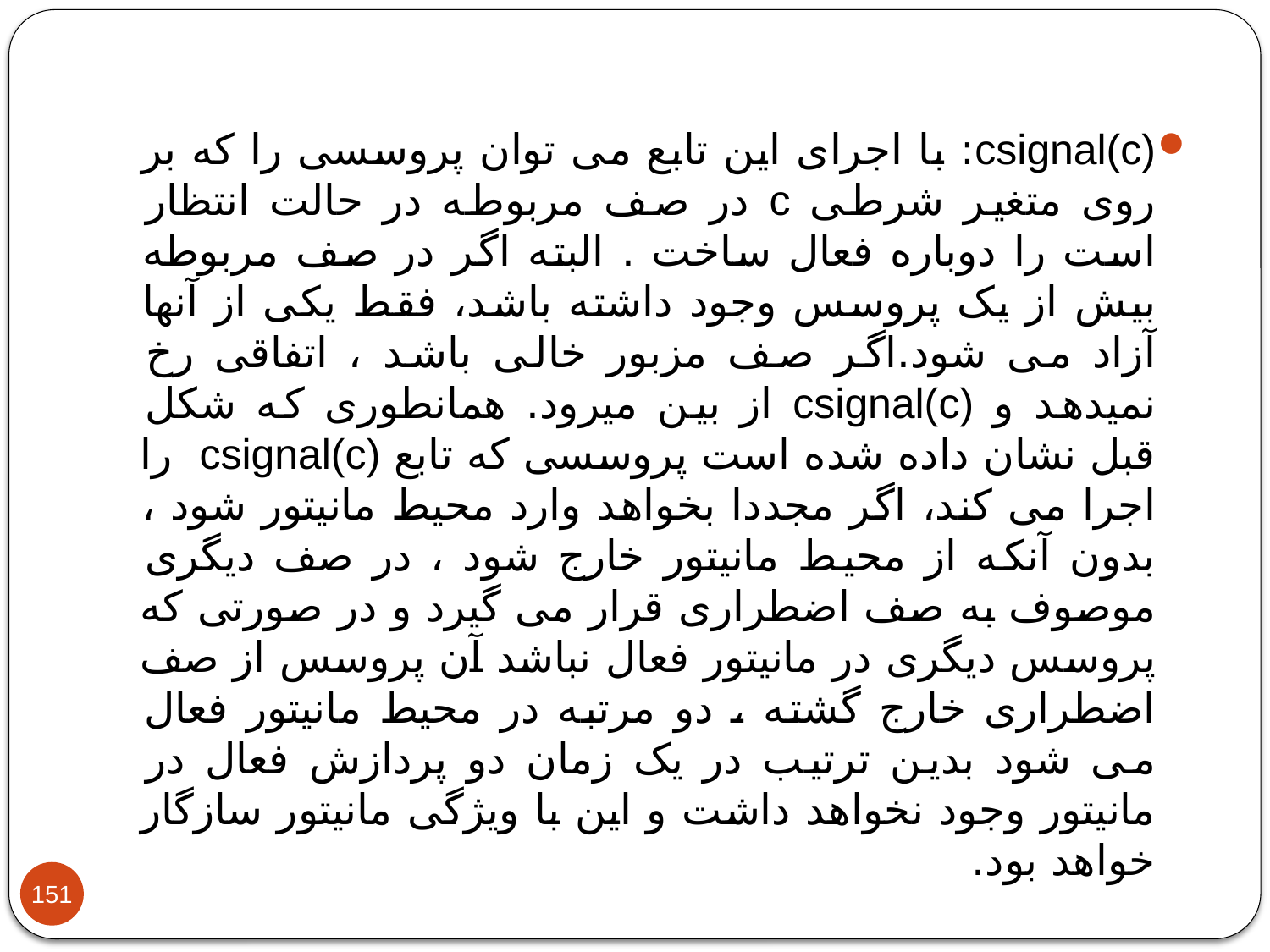

csignal(c): با اجرای این تابع می توان پروسسی را که بر روی متغیر شرطی c در صف مربوطه در حالت انتظار است را دوباره فعال ساخت . البته اگر در صف مربوطه بیش از یک پروسس وجود داشته باشد، فقط یکی از آنها آزاد می شود.اگر صف مزبور خالی باشد ، اتفاقی رخ نمیدهد و csignal(c) از بین میرود. همانطوری که شکل قبل نشان داده شده است پروسسی که تابع csignal(c)  را اجرا می کند، اگر مجددا بخواهد وارد محیط مانیتور شود ، بدون آنکه از محیط مانیتور خارج شود ، در صف دیگری موصوف به صف اضطراری قرار می گیرد و در صورتی که پروسس دیگری در مانیتور فعال نباشد آن پروسس از صف اضطراری خارج گشته ، دو مرتبه در محیط مانیتور فعال می شود بدین ترتیب در یک زمان دو پردازش فعال در مانیتور وجود نخواهد داشت و این با ویژگی مانیتور سازگار خواهد بود.
151